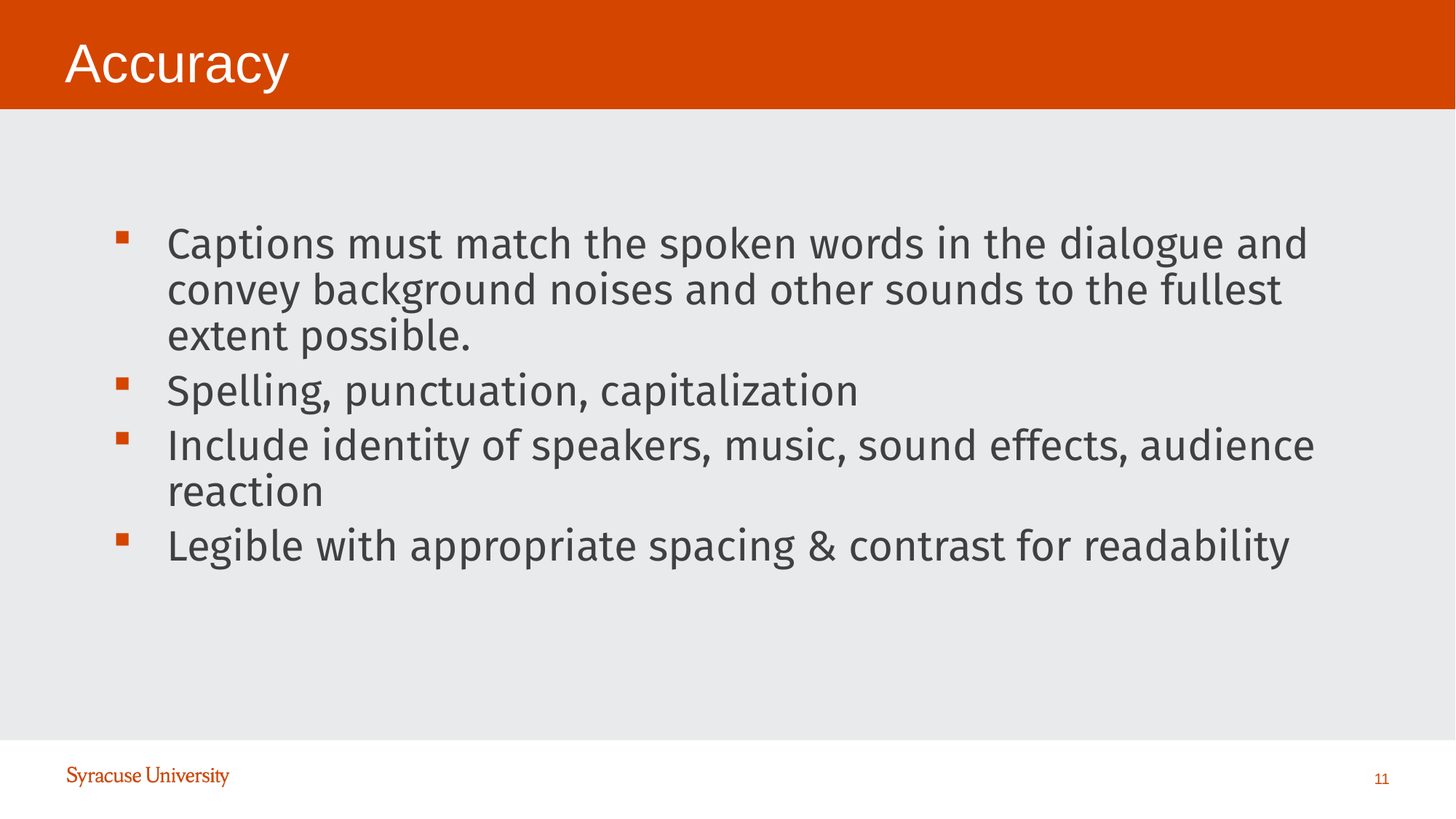

# Accuracy
Captions must match the spoken words in the dialogue and convey background noises and other sounds to the fullest extent possible.
Spelling, punctuation, capitalization
Include identity of speakers, music, sound effects, audience reaction
Legible with appropriate spacing & contrast for readability
11